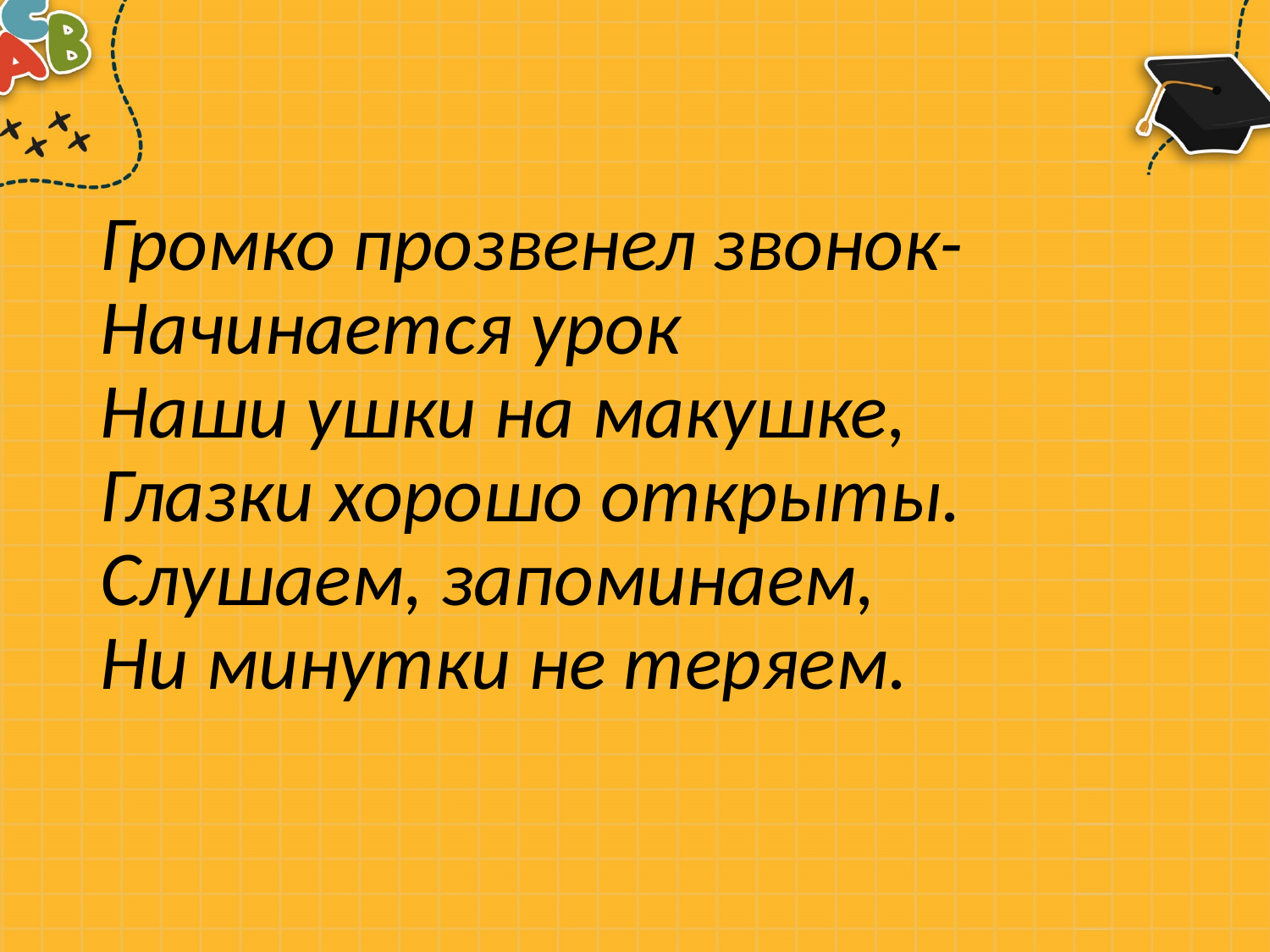

# Громко прозвенел звонок- Начинается урок Наши ушки на макушке, Глазки хорошо открыты. Слушаем, запоминаем, Ни минутки не теряем.